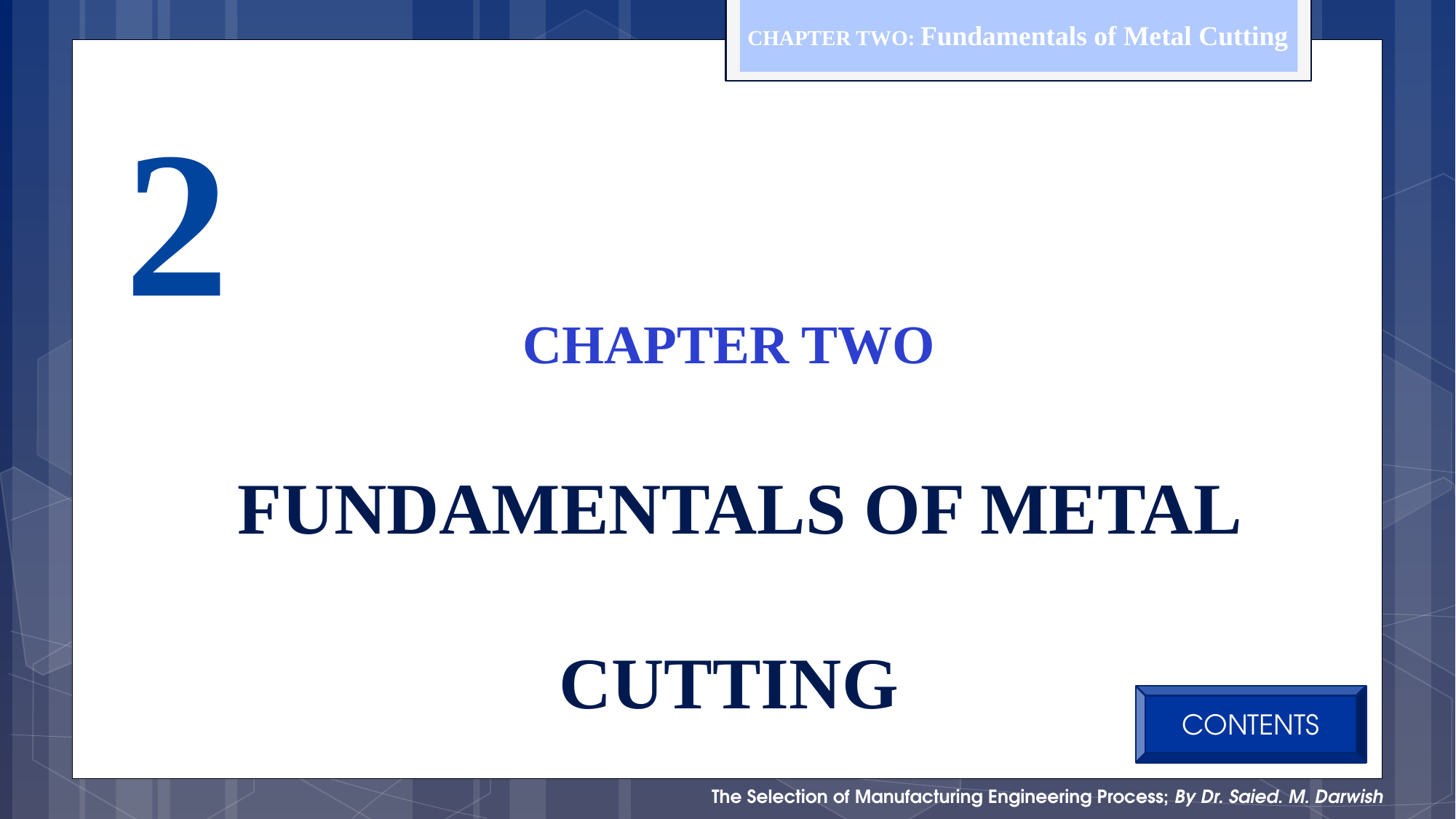

CHAPTER TWO: Fundamentals of Metal Cutting
2
CHAPTER TWO
 FUNDAMENTALS OF METAL CUTTING
CONTENTS